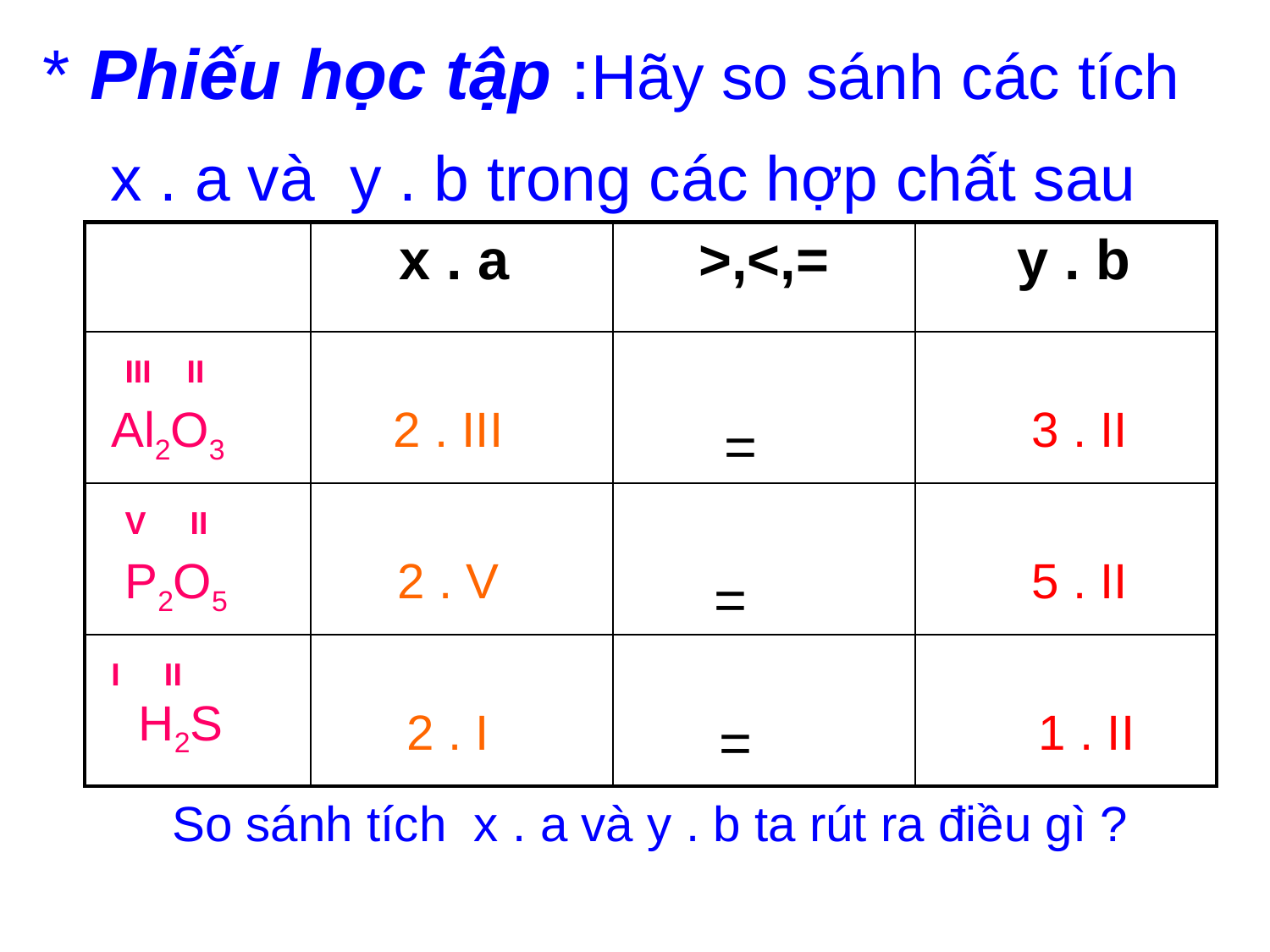

* Phiếu học tập :Hãy so sánh các tích     x . a và  y . b trong các hợp chất sau
|  | x . a | >,<,= | y . b |
| --- | --- | --- | --- |
| III II Al2O3 | 2 . III |  | 3 . II |
| V II P2O5 | 2 . V |  | 5 . II |
| I II H2S | 2 . I |  | 1 . II |
=
=
=
So sánh tích  x . a và y . b ta rút ra điều gì ?